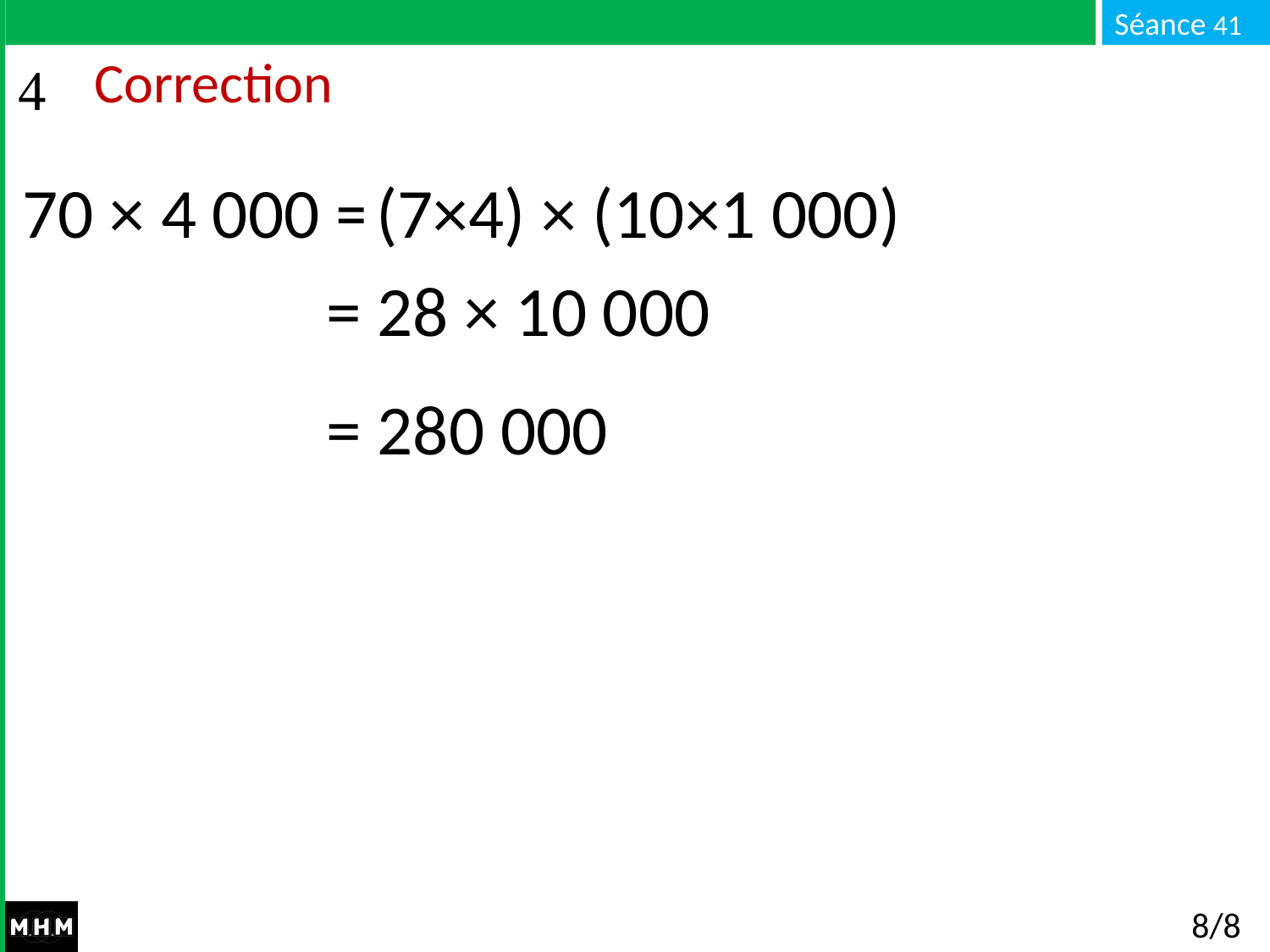

# Correction
70 × 4 000 = …
(7×4) × (10×1 000)
 = 28 × 10 000
 = 280 000
8/8